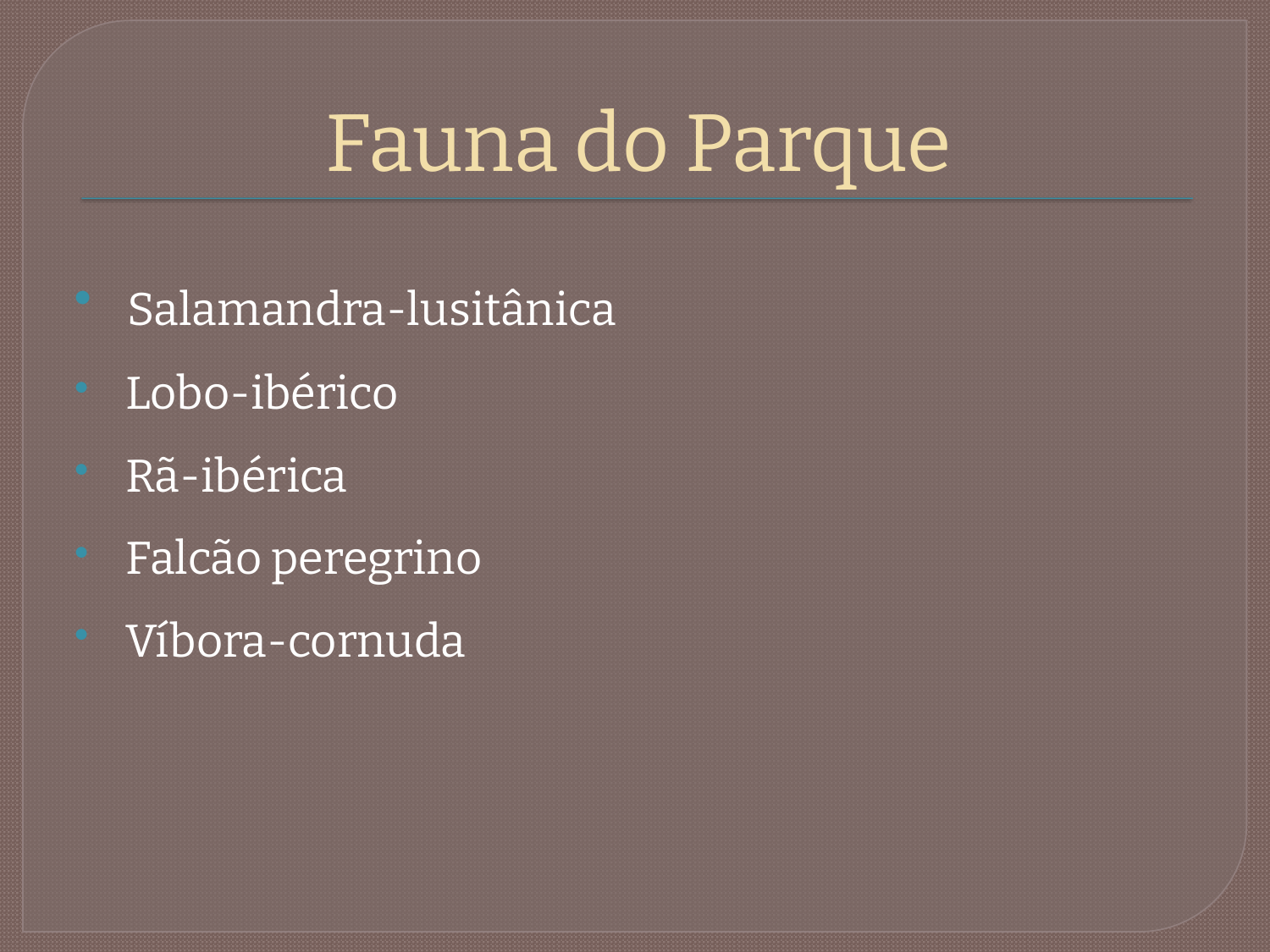

# Fauna do Parque
 Salamandra-lusitânica
 Lobo-ibérico
 Rã-ibérica
 Falcão peregrino
 Víbora-cornuda